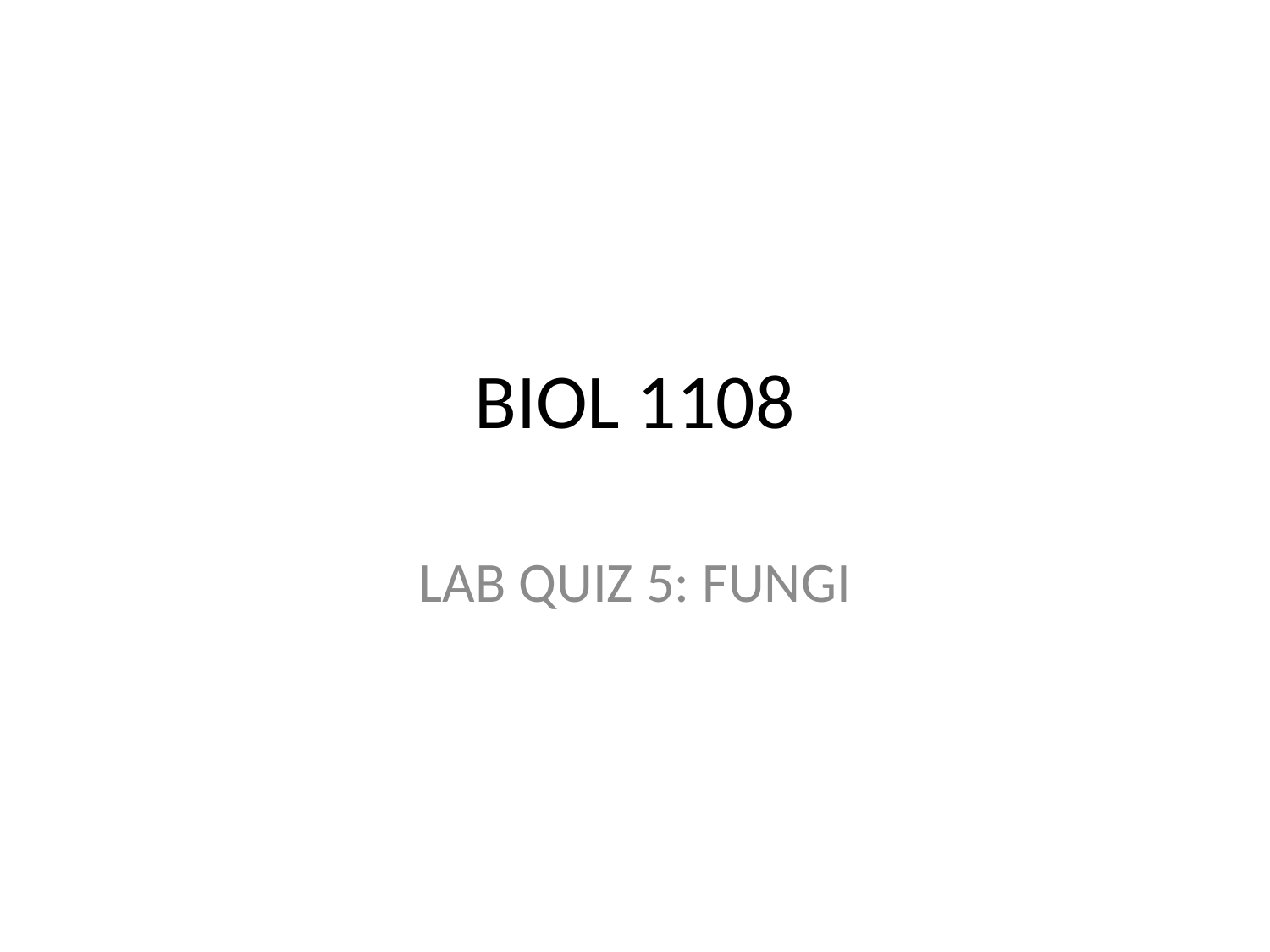

# BIOL 1108
LAB QUIZ 5: FUNGI